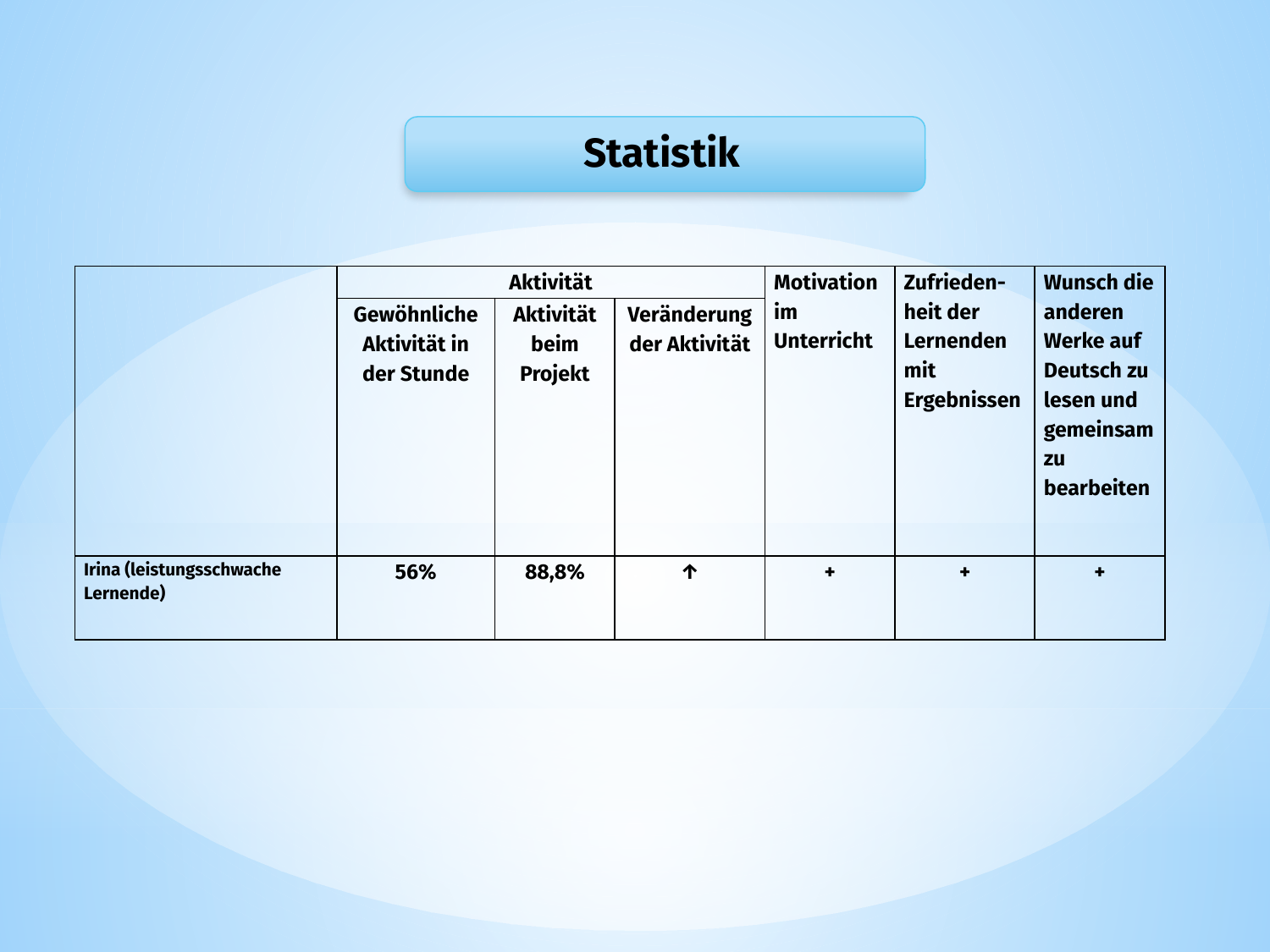

Statistik
|  | Aktivität |  |  | Motivation im Unterricht | Zufrieden-heit der Lernenden mit Ergebnissen | Wunsch die anderen Werke auf Deutsch zu lesen und gemeinsam zu bearbeiten |
| --- | --- | --- | --- | --- | --- | --- |
|  | Gewöhnliche Aktivität in der Stunde | Aktivität beim Projekt | Veränderung der Aktivität |  |  |  |
| Irina (leistungsschwache Lernende) | 56% | 88,8% | ↑ | + | + | + |